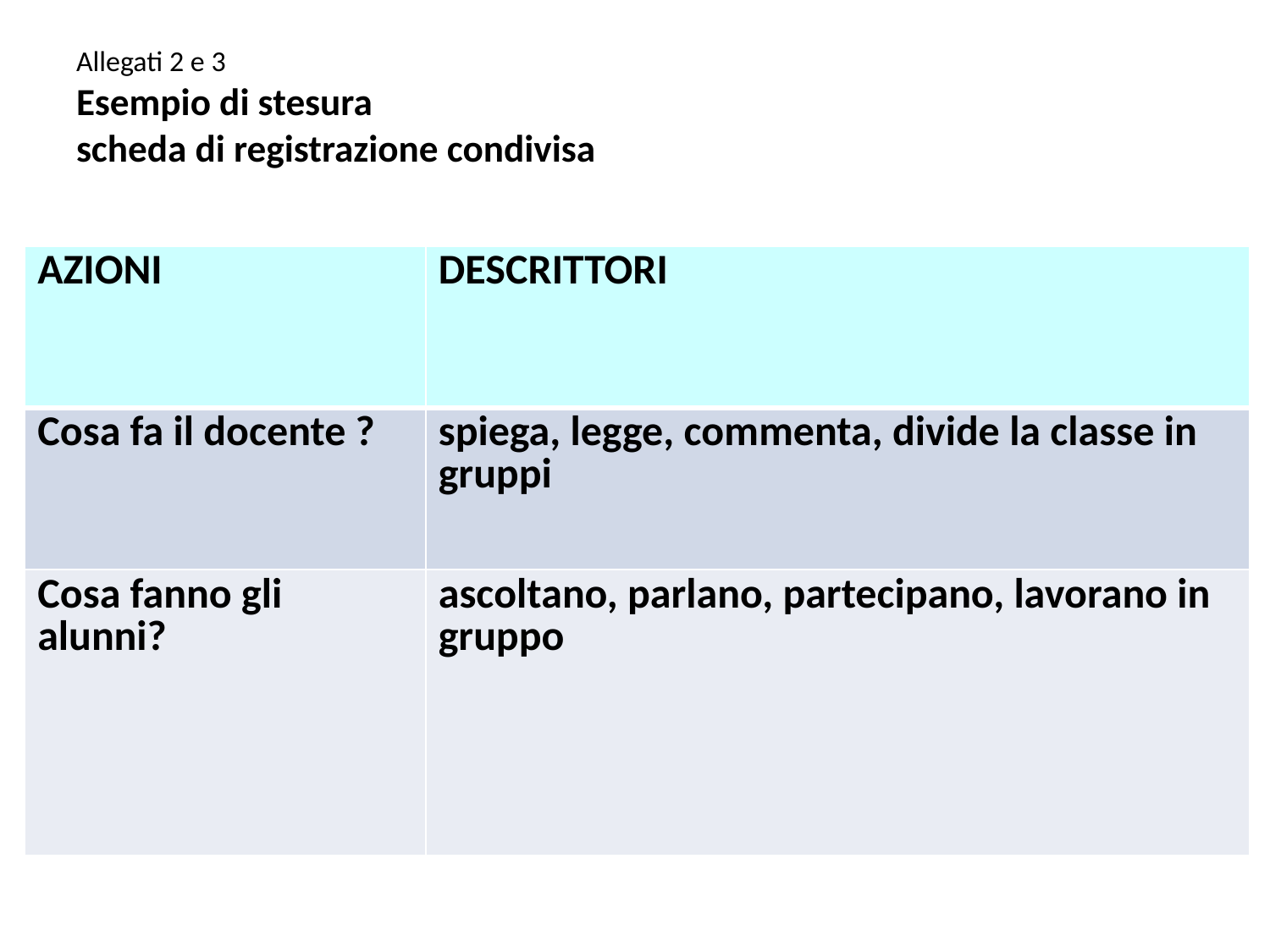

# Allegati 2 e 3 Esempio di stesura scheda di registrazione condivisa
| AZIONI | DESCRITTORI |
| --- | --- |
| Cosa fa il docente ? | spiega, legge, commenta, divide la classe in gruppi |
| Cosa fanno gli alunni? | ascoltano, parlano, partecipano, lavorano in gruppo |